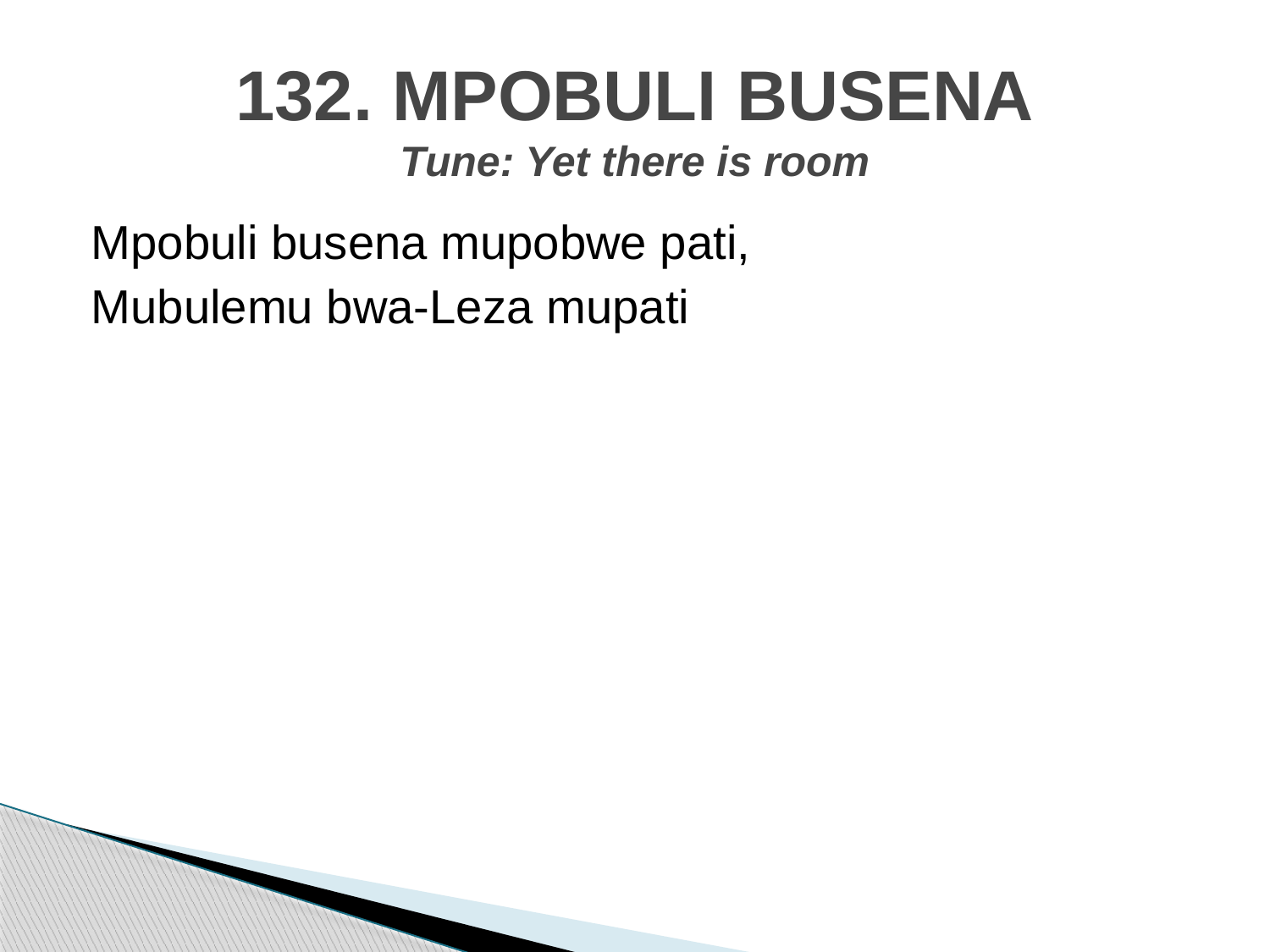

# 132. MPOBULI BUSENA Tune: Yet there is room
Mpobuli busena mupobwe pati,
Mubulemu bwa-Leza mupati